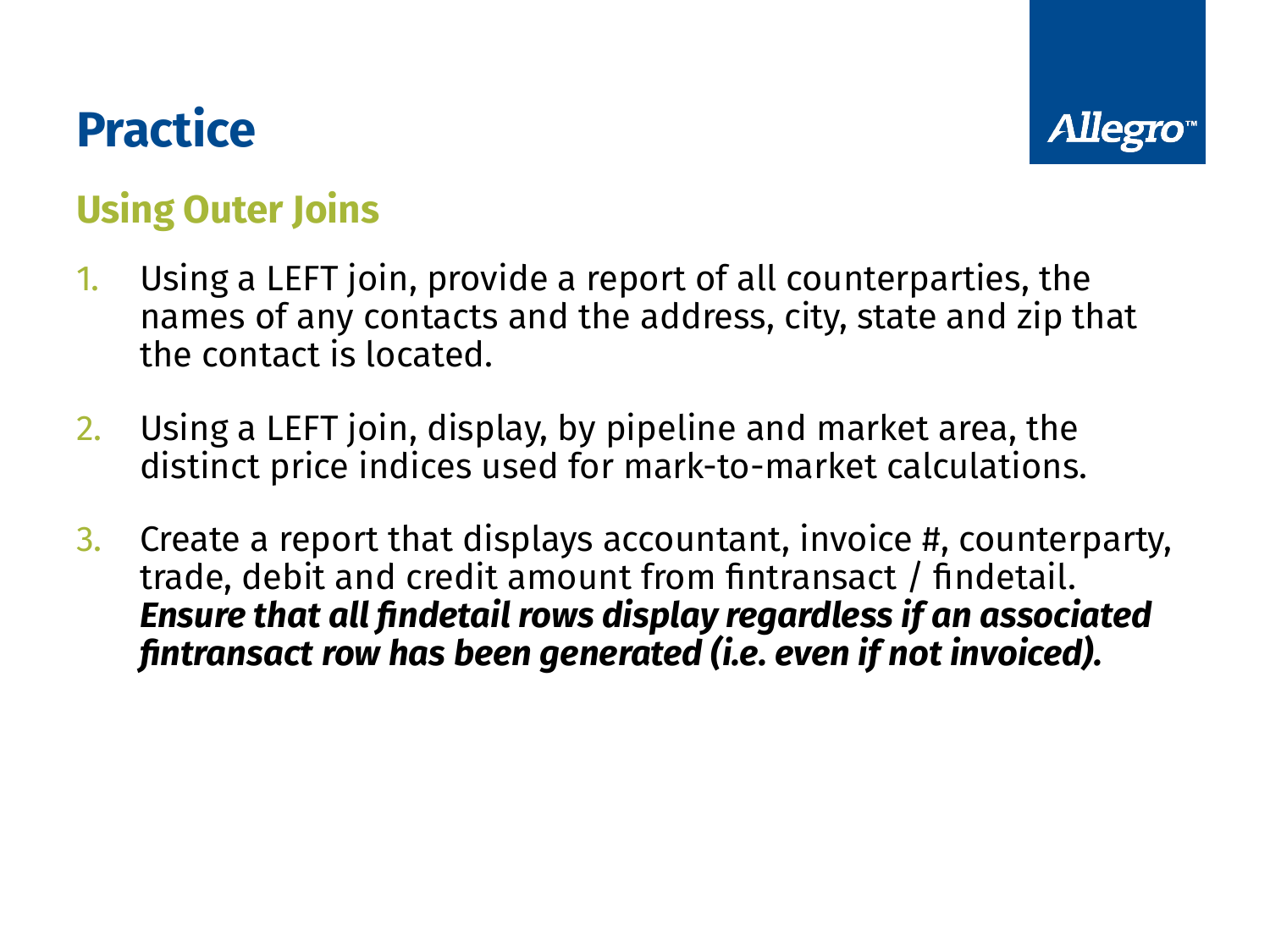

# Practice
Using Outer Joins
Using a LEFT join, provide a report of all counterparties, the names of any contacts and the address, city, state and zip that the contact is located.
Using a LEFT join, display, by pipeline and market area, the distinct price indices used for mark-to-market calculations.
Create a report that displays accountant, invoice #, counterparty, trade, debit and credit amount from fintransact / findetail.   Ensure that all findetail rows display regardless if an associated fintransact row has been generated (i.e. even if not invoiced).